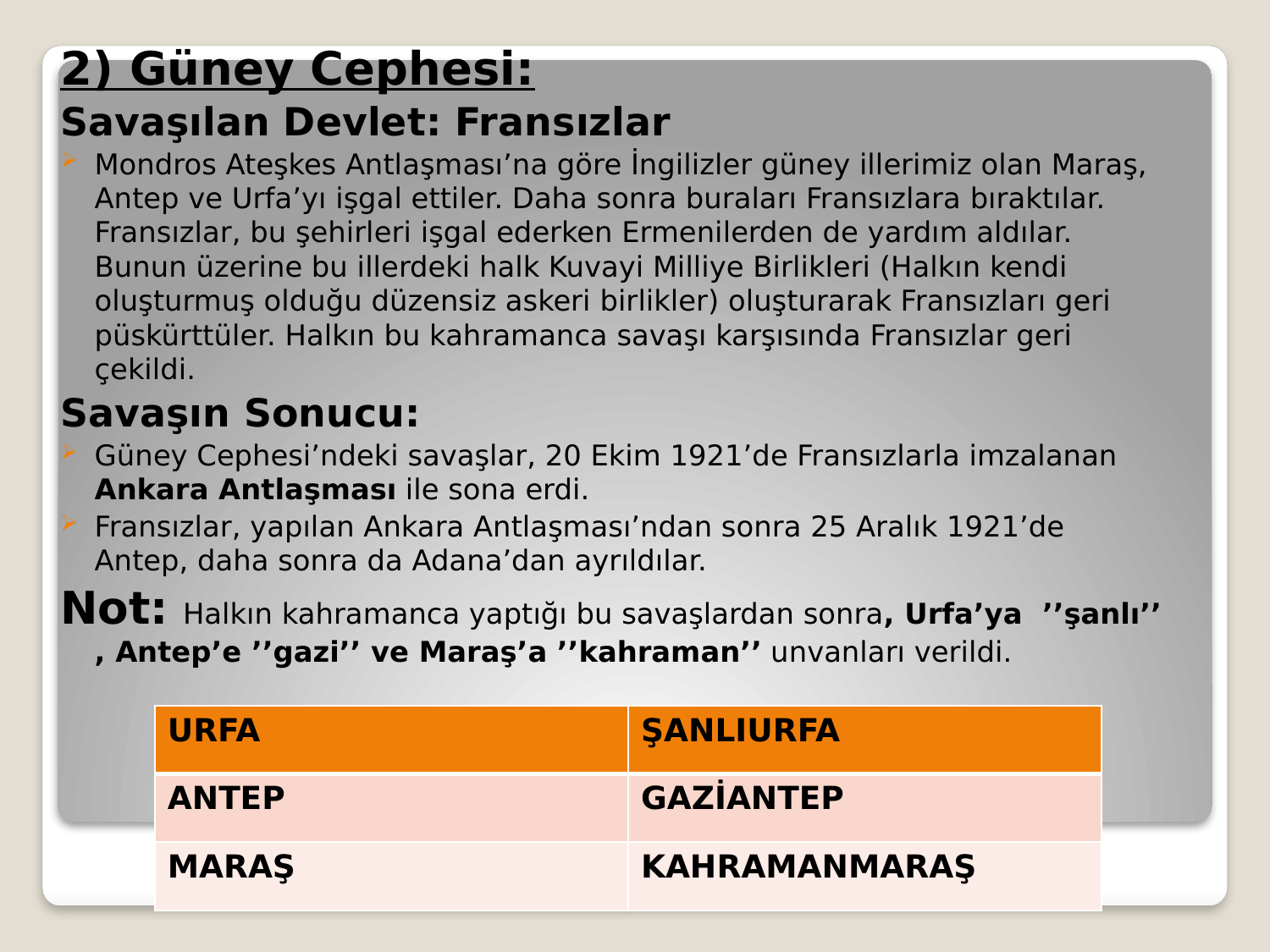

2) Güney Cephesi:
Savaşılan Devlet: Fransızlar
Mondros Ateşkes Antlaşması’na göre İngilizler güney illerimiz olan Maraş, Antep ve Urfa’yı işgal ettiler. Daha sonra buraları Fransızlara bıraktılar. Fransızlar, bu şehirleri işgal ederken Ermenilerden de yardım aldılar. Bunun üzerine bu illerdeki halk Kuvayi Milliye Birlikleri (Halkın kendi oluşturmuş olduğu düzensiz askeri birlikler) oluşturarak Fransızları geri püskürttüler. Halkın bu kahramanca savaşı karşısında Fransızlar geri çekildi.
Savaşın Sonucu:
Güney Cephesi’ndeki savaşlar, 20 Ekim 1921’de Fransızlarla imzalanan Ankara Antlaşması ile sona erdi.
Fransızlar, yapılan Ankara Antlaşması’ndan sonra 25 Aralık 1921’de Antep, daha sonra da Adana’dan ayrıldılar.
Not: Halkın kahramanca yaptığı bu savaşlardan sonra, Urfa’ya  ’’şanlı’’ , Antep’e ’’gazi’’ ve Maraş’a ’’kahraman’’ unvanları verildi.

| URFA | ŞANLIURFA |
| --- | --- |
| ANTEP | GAZİANTEP |
| MARAŞ | KAHRAMANMARAŞ |